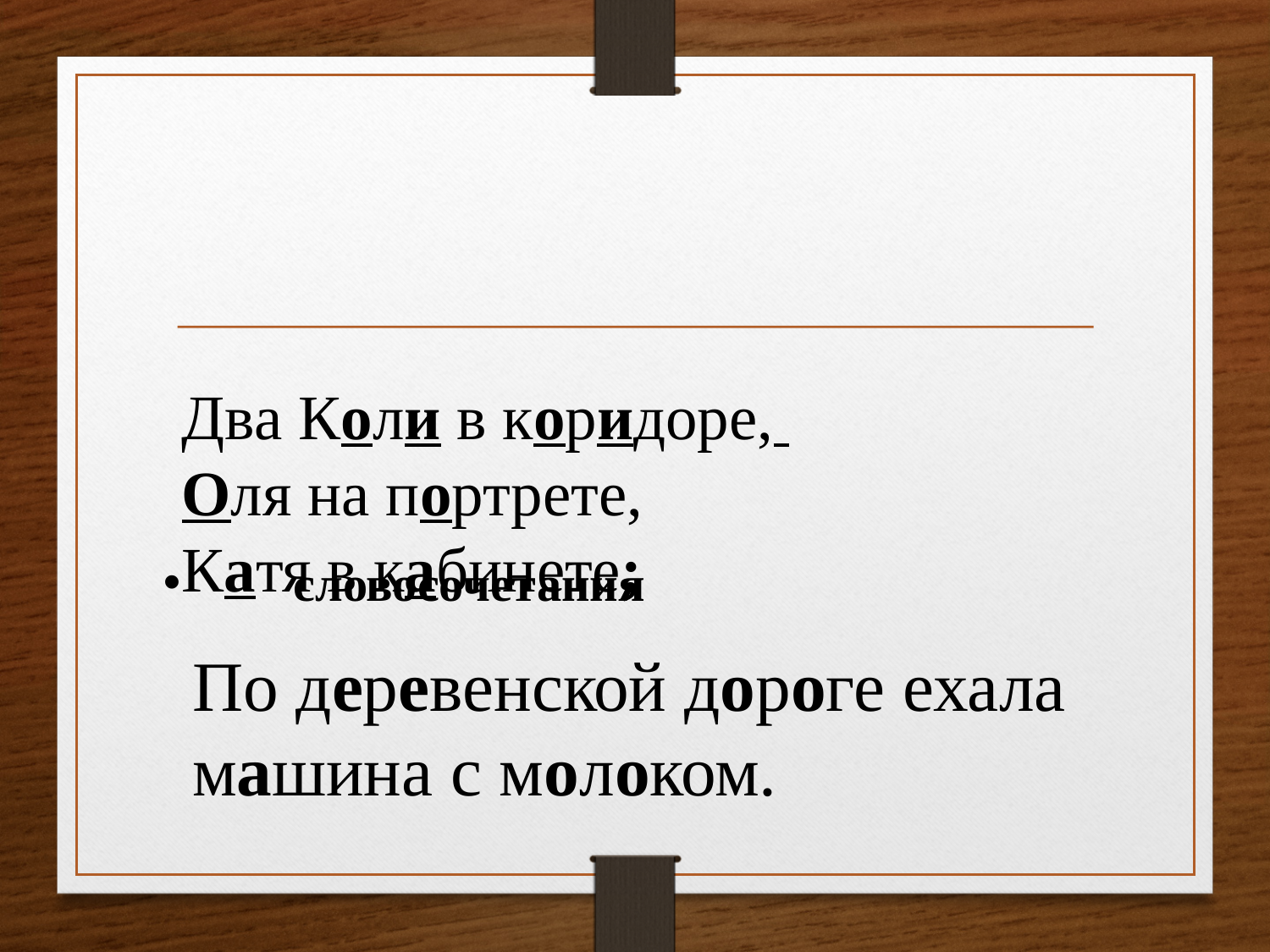

#
       словосочетания
Два Коли в коридоре,
Оля на портрете,
Катя в кабинете;

По деревенской дороге ехала машина с молоком.